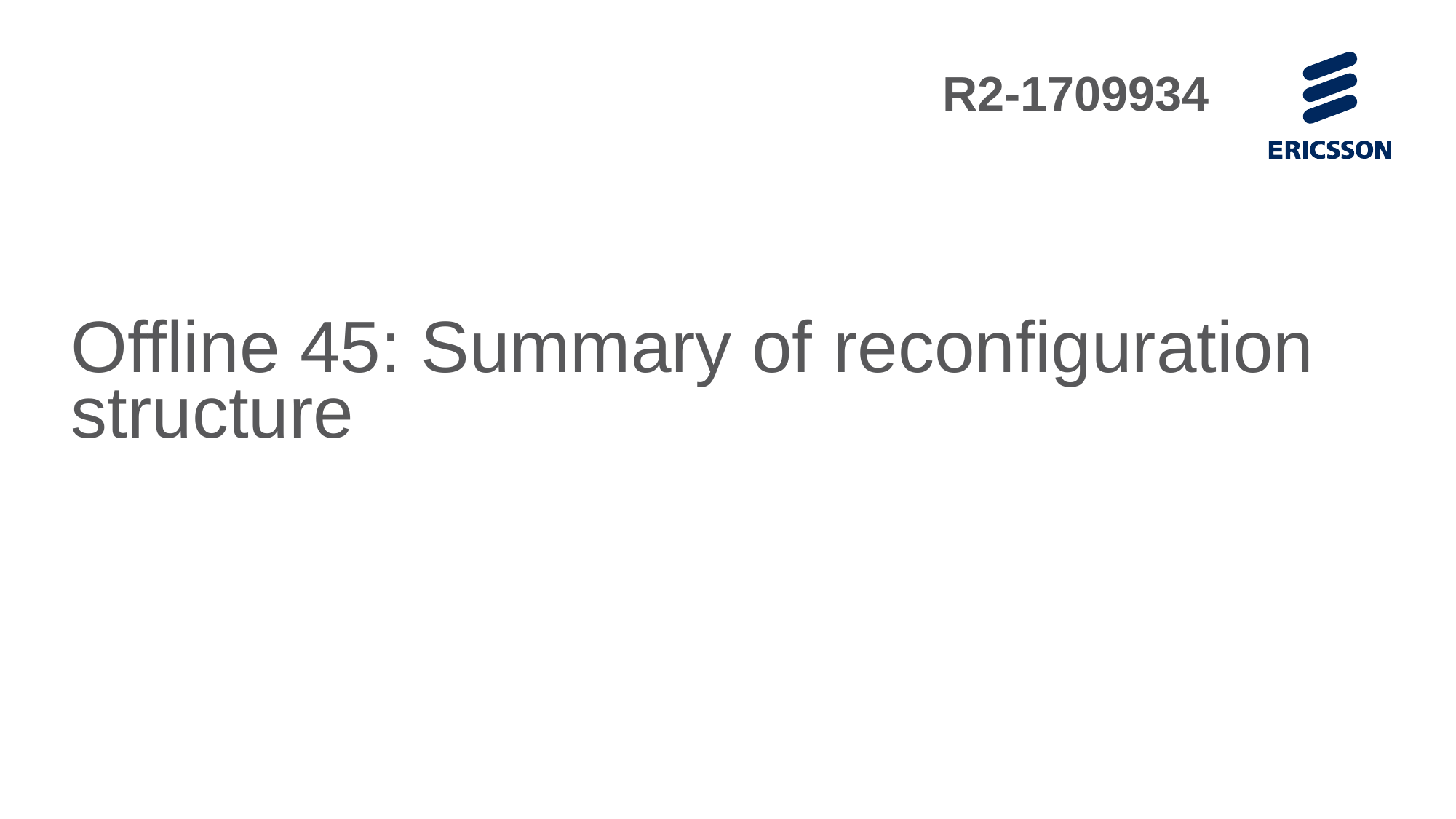

R2-1709934
# Offline 45: Summary of reconfiguration structure